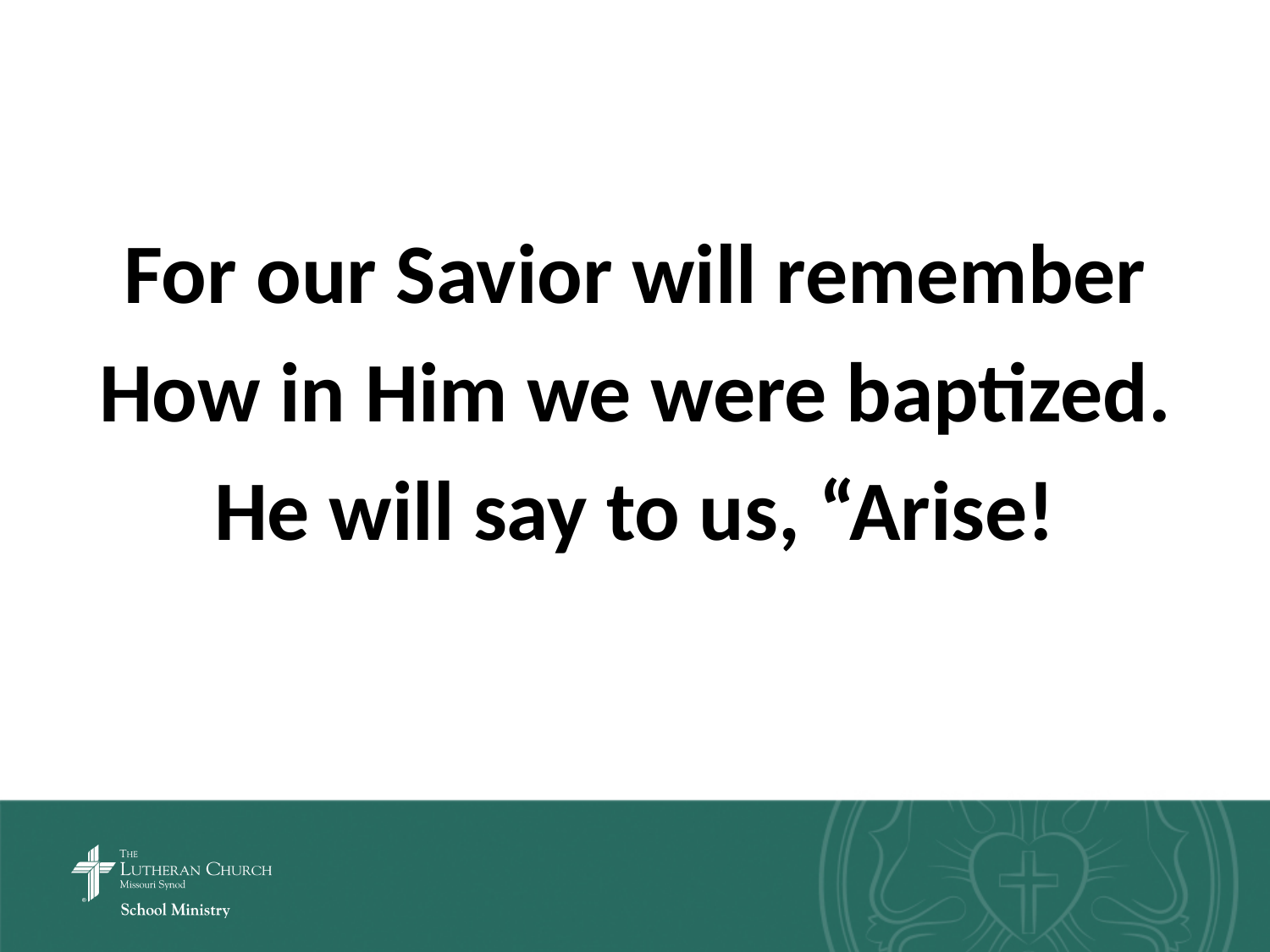

For our Savior will remember
How in Him we were baptized.
He will say to us, “Arise!